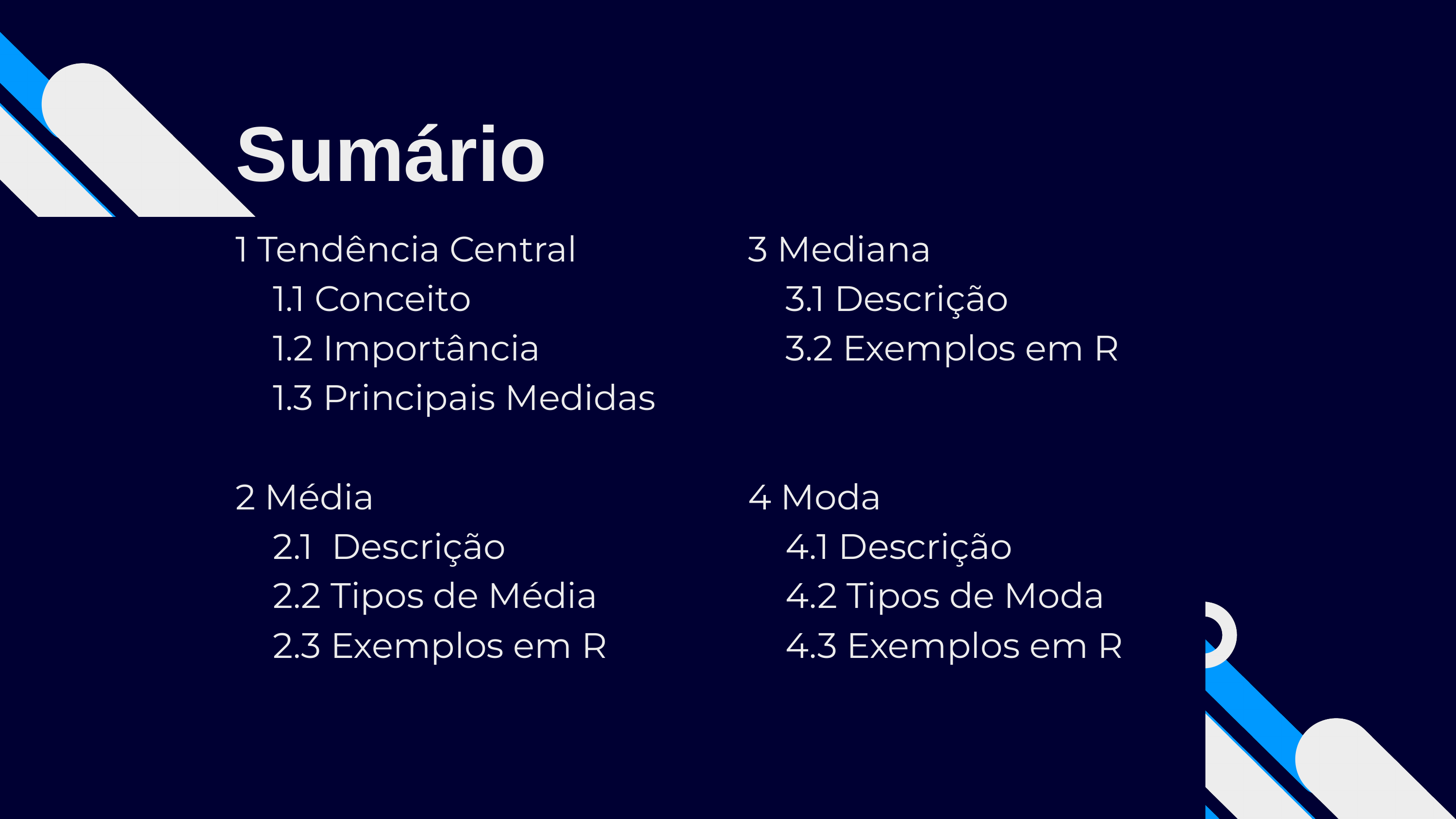

Sumário
1 Tendência Central
    1.1 Conceito
    1.2 Importância
    1.3 Principais Medidas

2 Média
    2.1  Descrição
    2.2 Tipos de Média
    2.3 Exemplos em R
3 Mediana
    3.1 Descrição
    3.2 Exemplos em R

4 Moda
    4.1 Descrição
    4.2 Tipos de Moda
    4.3 Exemplos em R